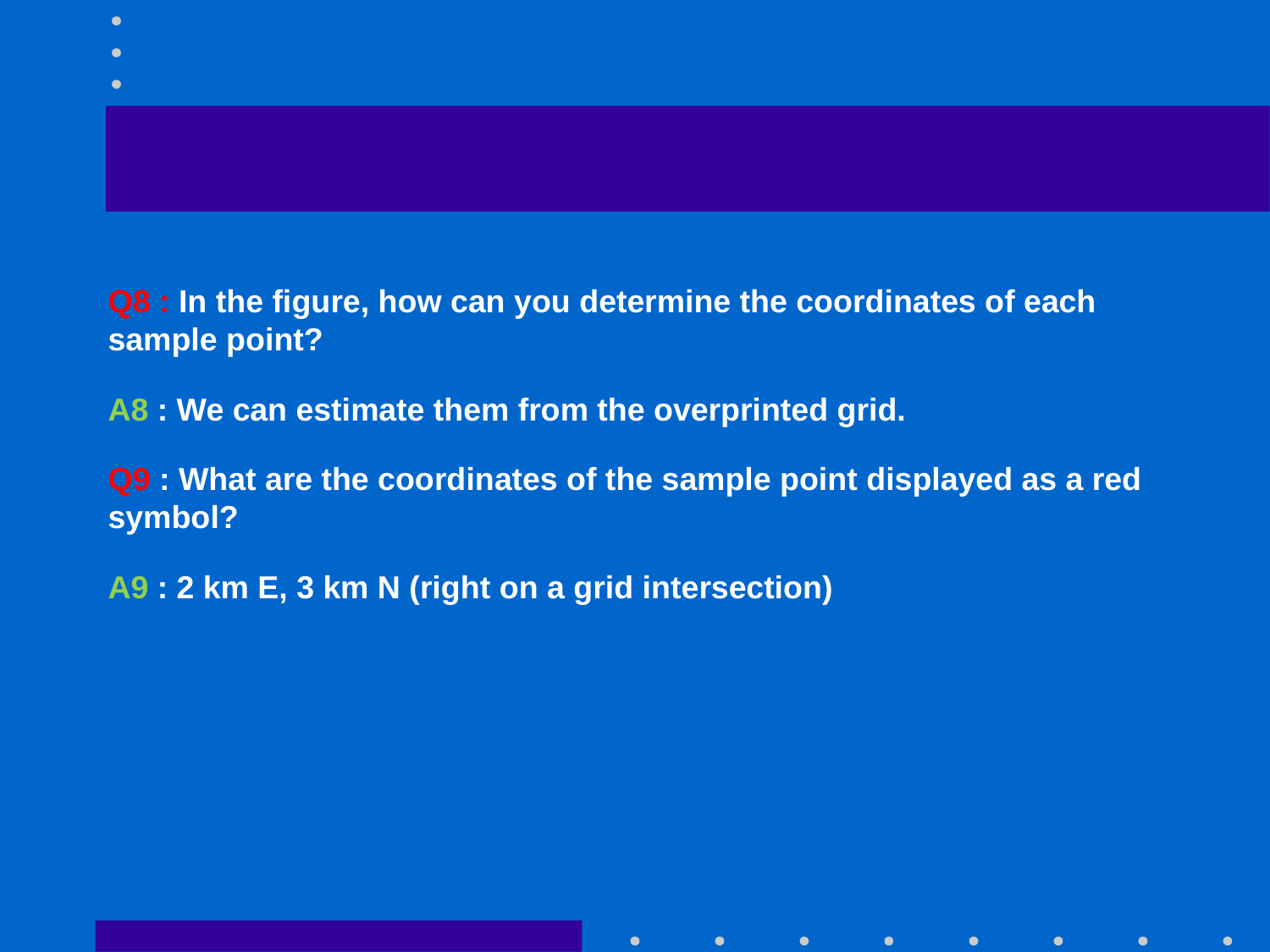

#
Q8 : In the figure, how can you determine the coordinates of each sample point?
A8 : We can estimate them from the overprinted grid.
Q9 : What are the coordinates of the sample point displayed as a red symbol?
A9 : 2 km E, 3 km N (right on a grid intersection)